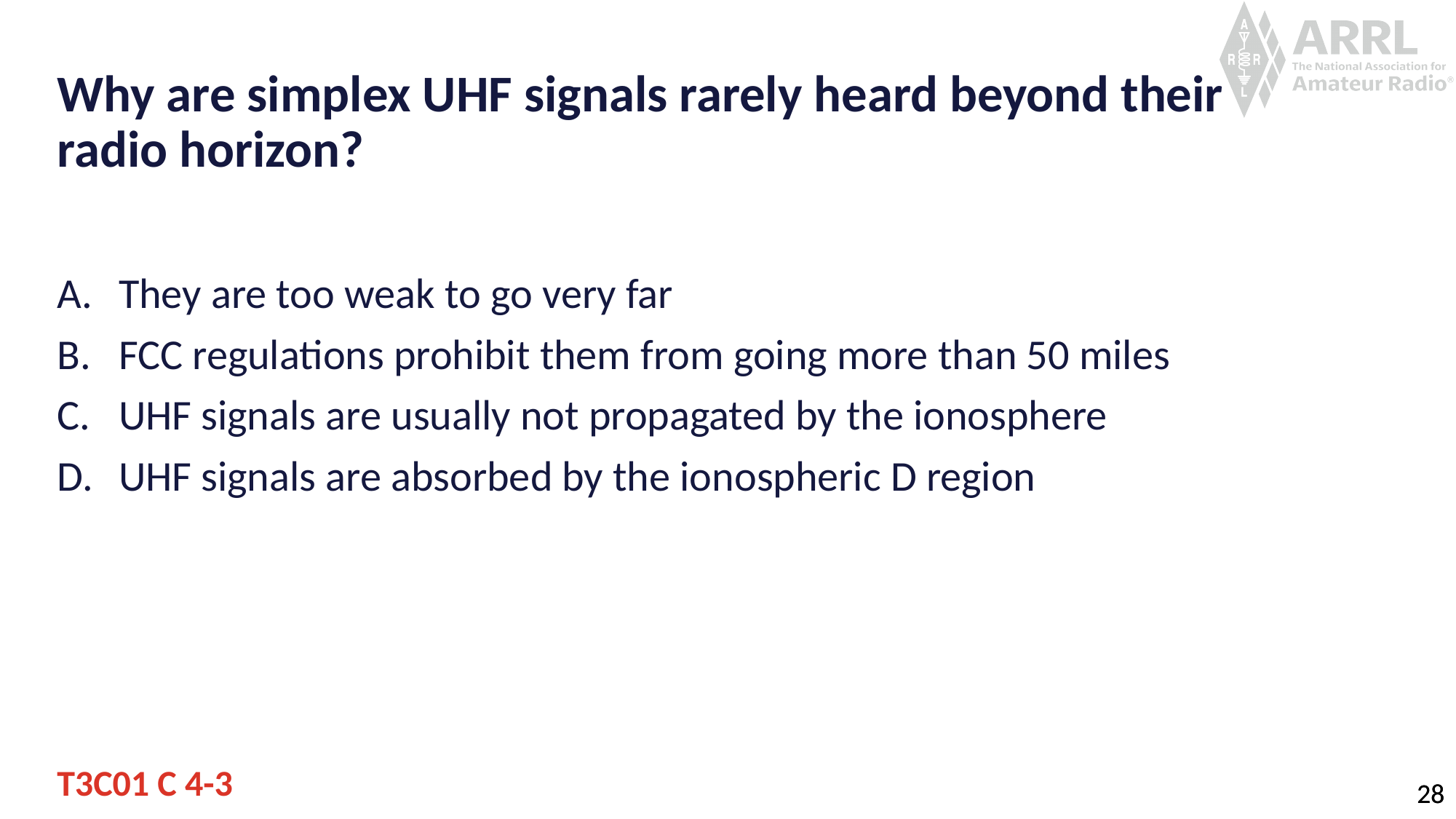

# Why are simplex UHF signals rarely heard beyond their radio horizon?
They are too weak to go very far
FCC regulations prohibit them from going more than 50 miles
UHF signals are usually not propagated by the ionosphere
UHF signals are absorbed by the ionospheric D region
T3C01 C 4-3